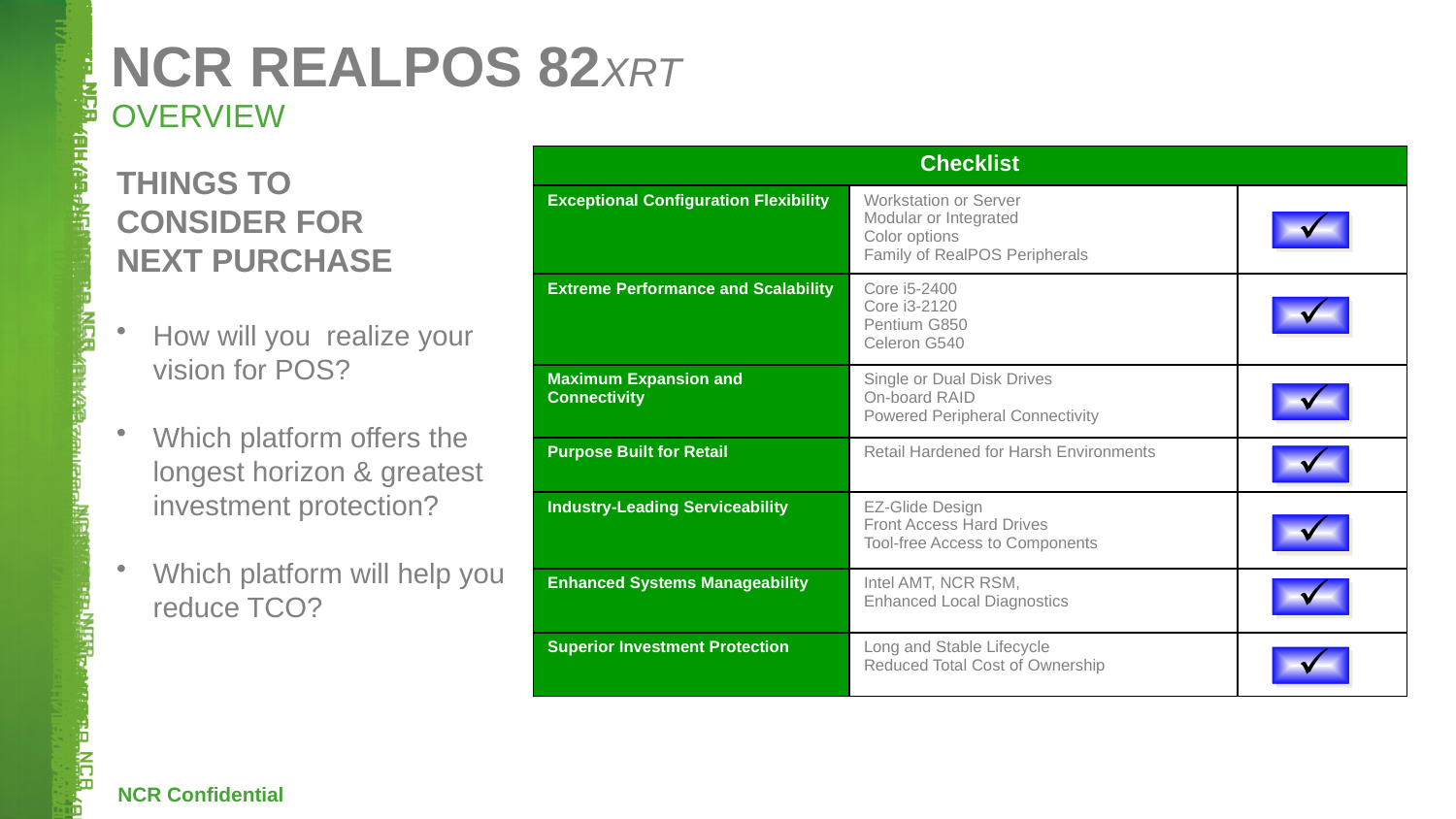

NCR REALPOS 82XRT
OVERVIEW
| Checklist |  |  |
| --- | --- | --- |
| Exceptional Configuration Flexibility | Workstation or Server Modular or Integrated Color options Family of RealPOS Peripherals |  |
| Extreme Performance and Scalability | Core i5-2400 Core i3-2120 Pentium G850 Celeron G540 |  |
| Maximum Expansion and Connectivity | Single or Dual Disk Drives On-board RAID Powered Peripheral Connectivity |  |
| Purpose Built for Retail | Retail Hardened for Harsh Environments |  |
| Industry-Leading Serviceability | EZ-Glide Design Front Access Hard Drives Tool-free Access to Components |  |
| Enhanced Systems Manageability | Intel AMT, NCR RSM, Enhanced Local Diagnostics |  |
| Superior Investment Protection | Long and Stable Lifecycle Reduced Total Cost of Ownership |  |
THINGS TO
CONSIDER FOR
NEXT PURCHASE

How will you  realize your vision for POS?

Which platform offers the longest horizon & greatest investment protection?

Which platform will help you reduce TCO?